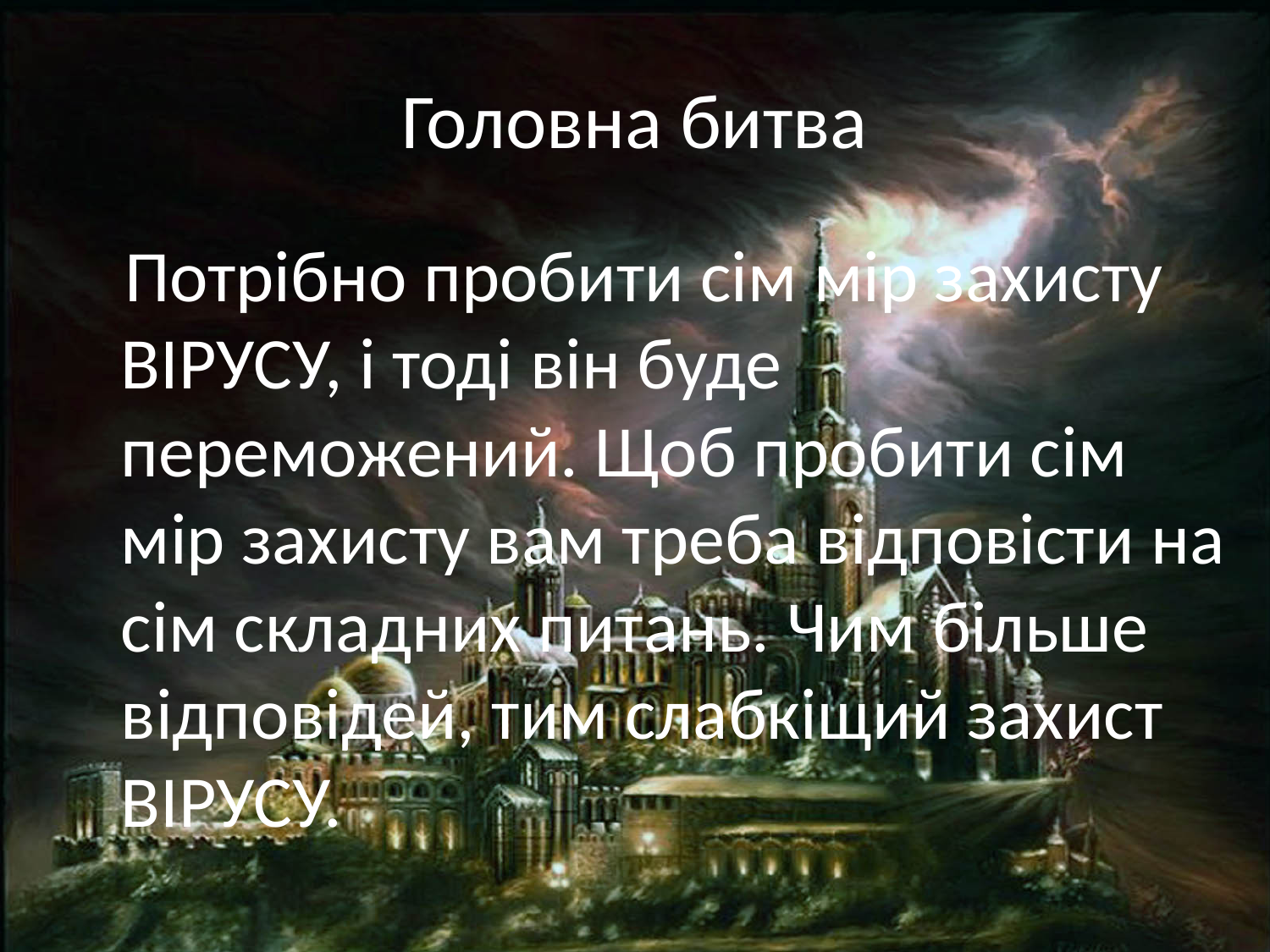

# Головна битва
    Потрібно пробити сім мір захисту ВІРУСУ, і тоді він буде переможений. Щоб пробити сім мір захисту вам треба відповісти на сім складних питань. Чим більше відповідей, тим слабкіщий захист ВІРУСУ.